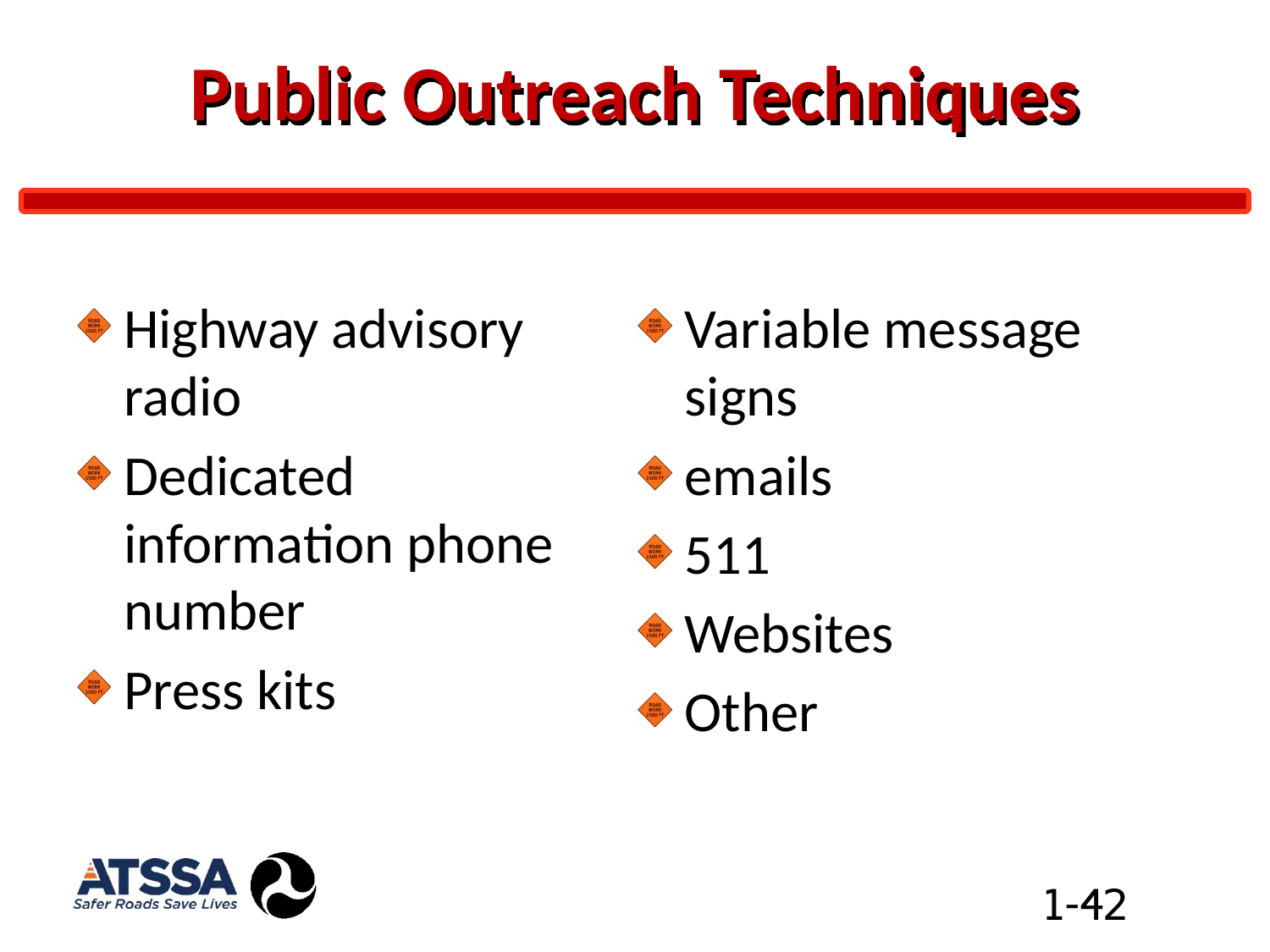

# Public Outreach Techniques
Highway advisory radio
Dedicated information phone number
Press kits

Variable message signs
emails
511
Websites
Other